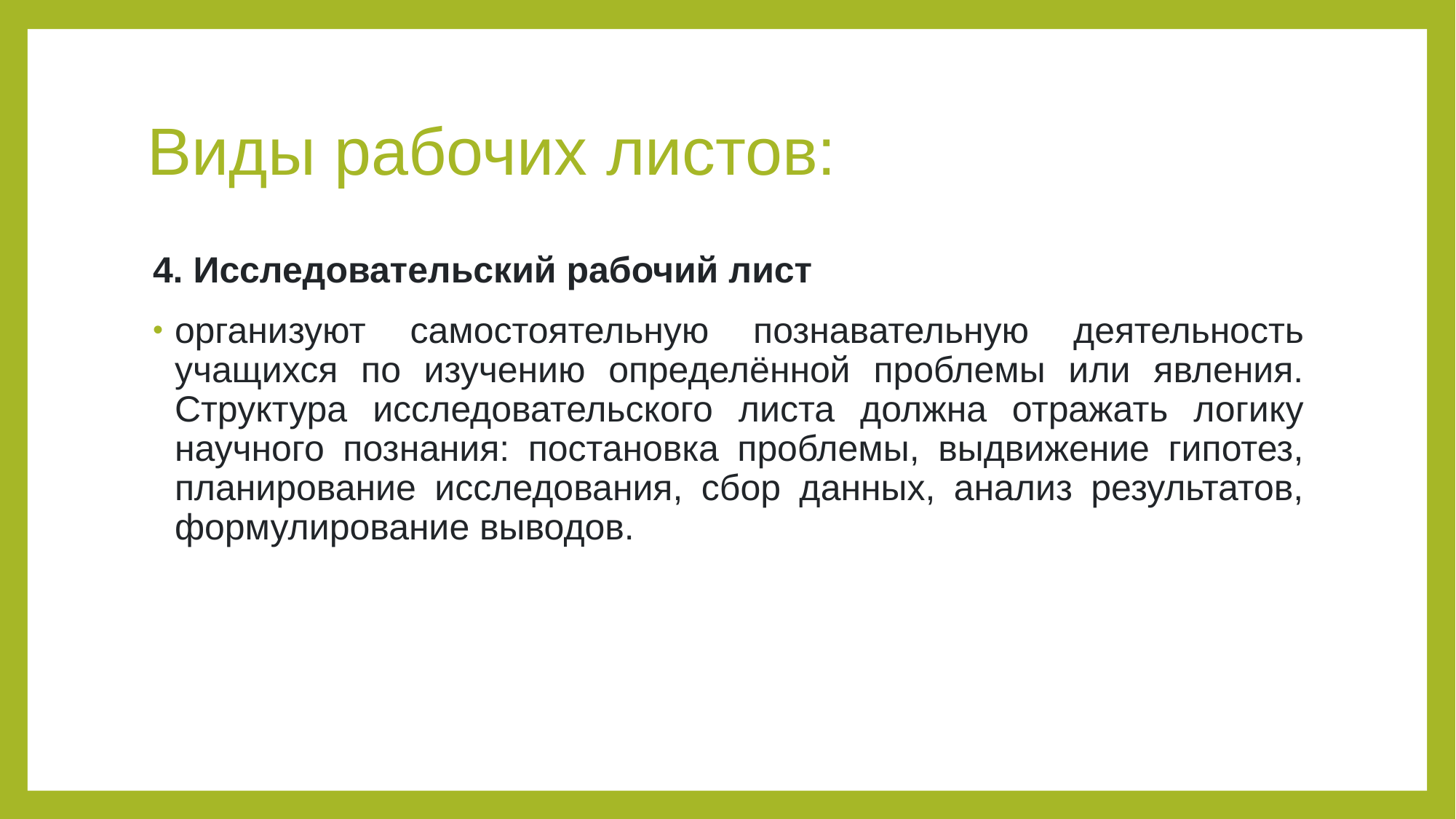

# Виды рабочих листов:
4. Исследовательский рабочий лист
организуют самостоятельную познавательную деятельность учащихся по изучению определённой проблемы или явления. Структура исследовательского листа должна отражать логику научного познания: постановка проблемы, выдвижение гипотез, планирование исследования, сбор данных, анализ результатов, формулирование выводов.